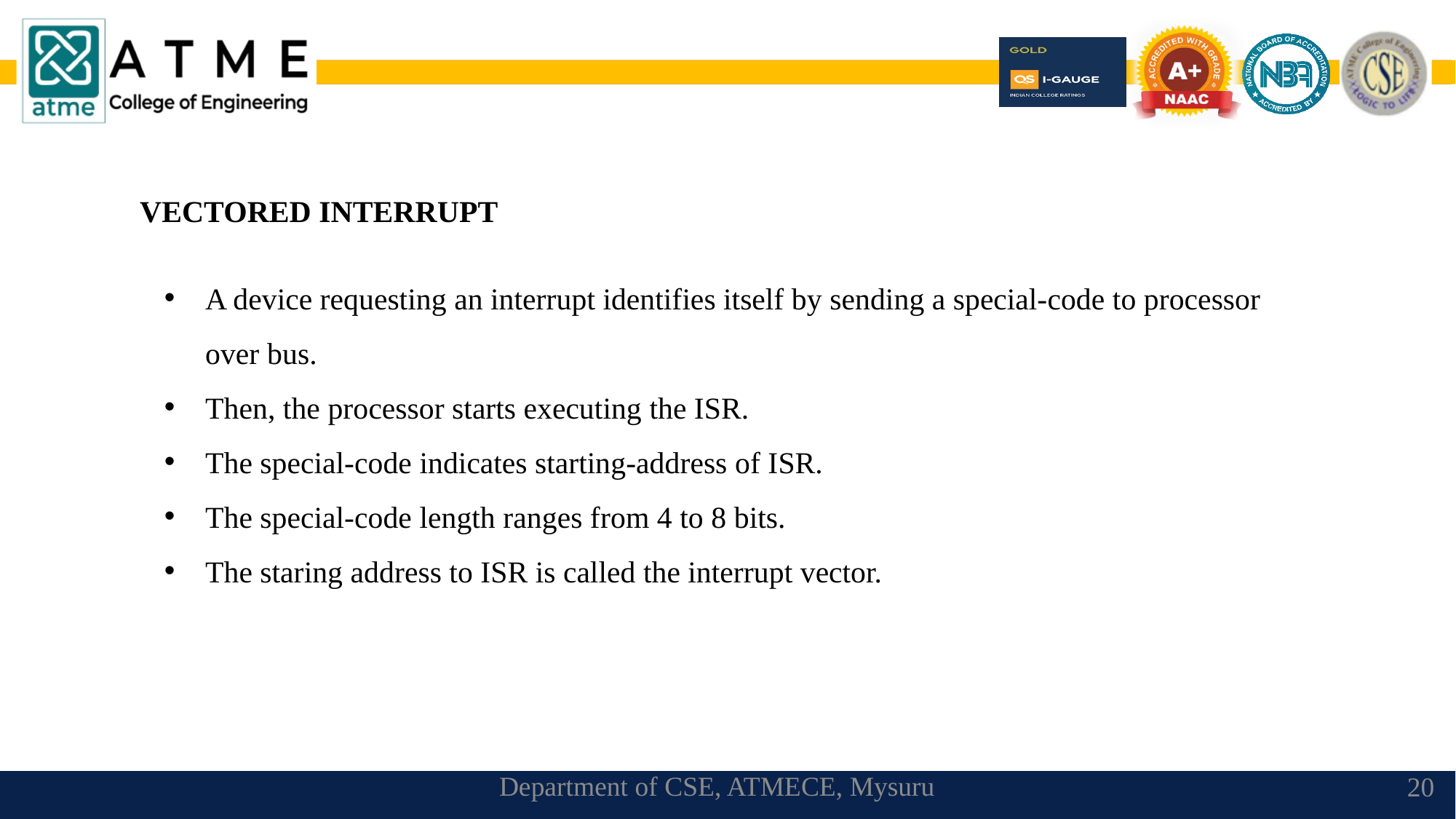

VECTORED INTERRUPT
A device requesting an interrupt identifies itself by sending a special-code to processor over bus.
Then, the processor starts executing the ISR.
The special-code indicates starting-address of ISR.
The special-code length ranges from 4 to 8 bits.
The staring address to ISR is called the interrupt vector.
Department of CSE, ATMECE, Mysuru
20